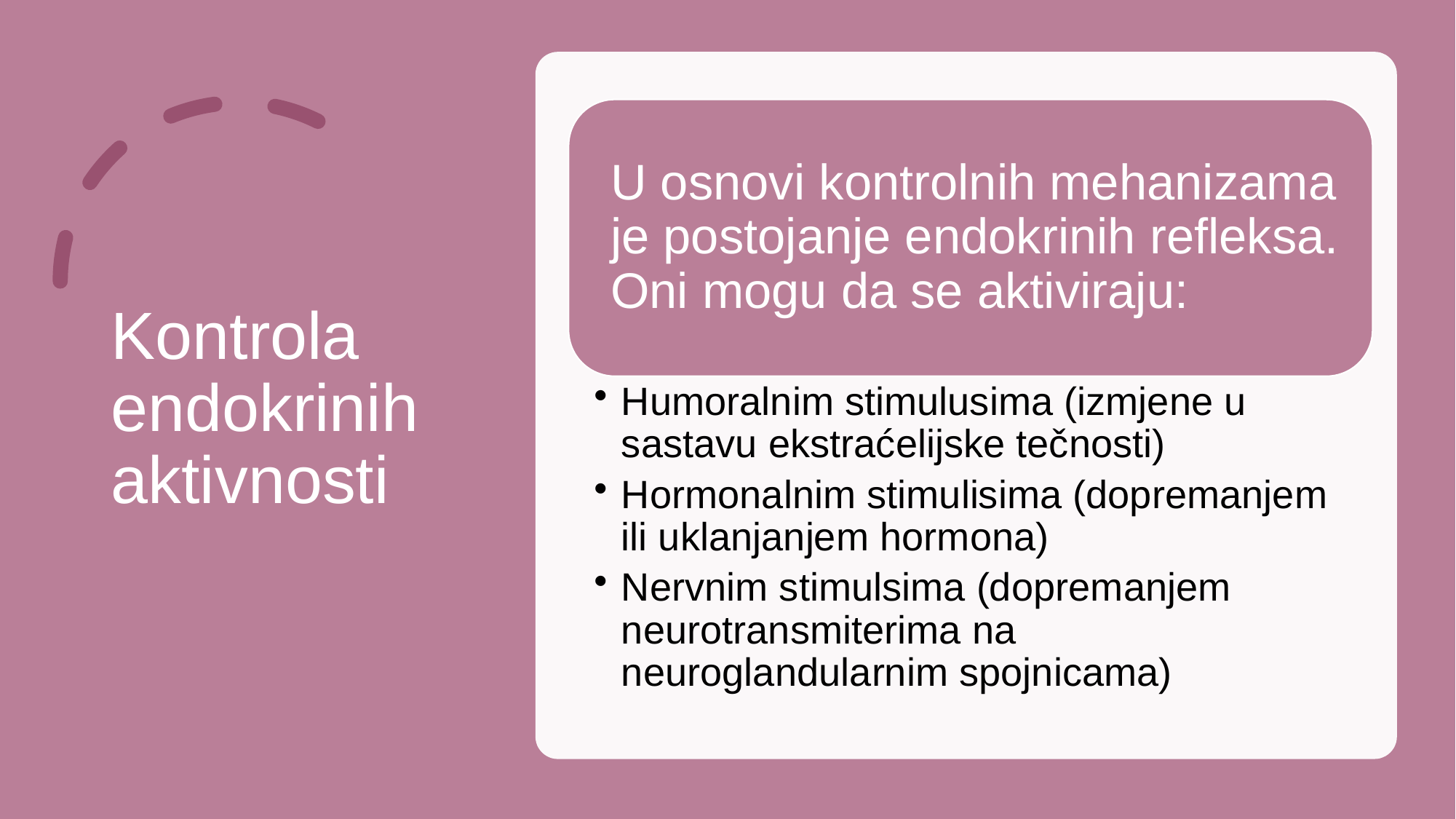

U osnovi kontrolnih mehanizama je postojanje endokrinih refleksa. Oni mogu da se aktiviraju:
Humoralnim stimulusima (izmjene u sastavu ekstraćelijske tečnosti)
Hormonalnim stimulisima (dopremanjem ili uklanjanjem hormona)
Nervnim stimulsima (dopremanjem neurotransmiterima na neuroglandularnim spojnicama)
# Kontrola endokrinih aktivnosti